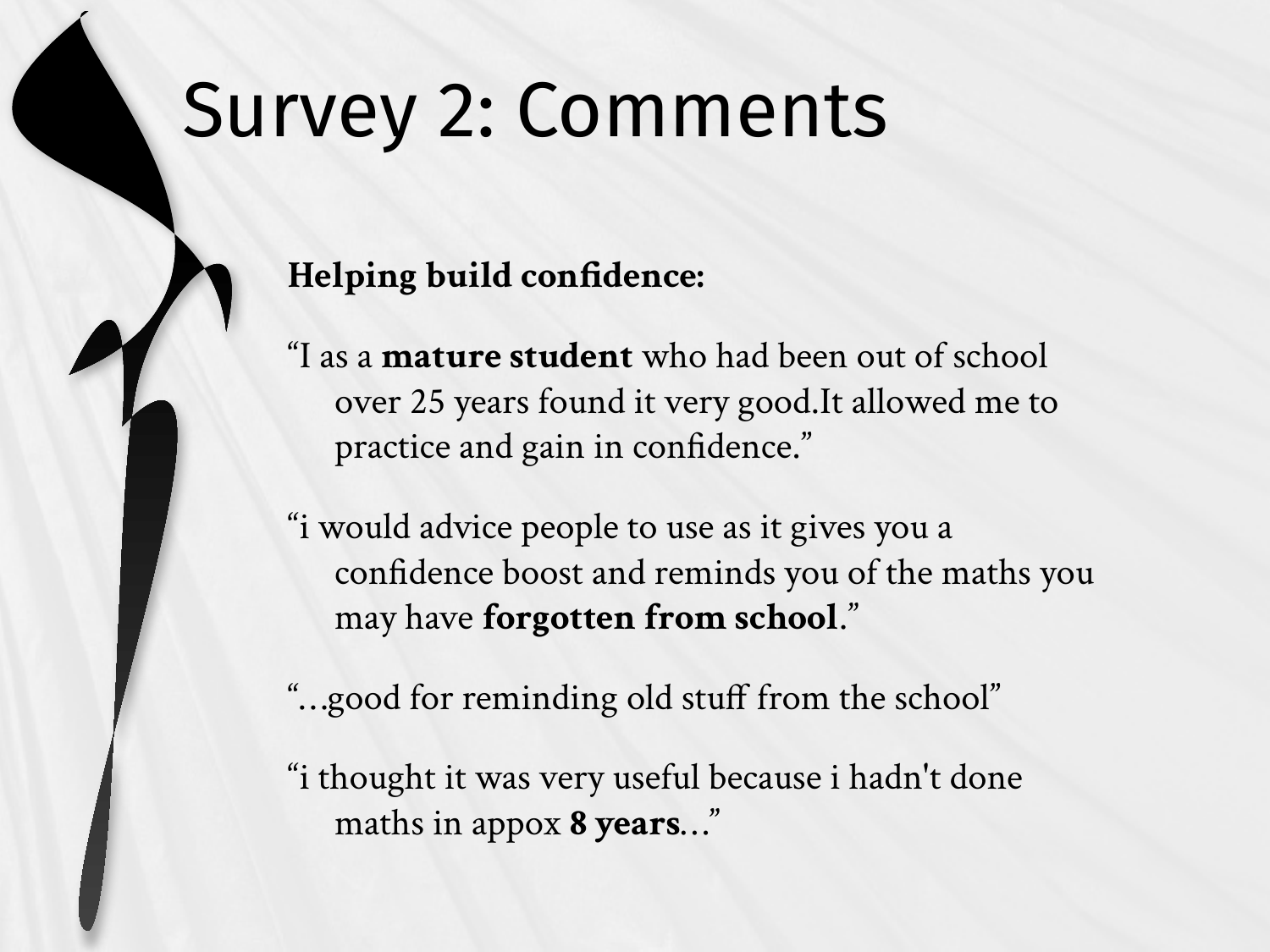

# Survey 2: Comments
Helping build confidence:
“I as a mature student who had been out of school over 25 years found it very good.It allowed me to practice and gain in confidence.”
“i would advice people to use as it gives you a confidence boost and reminds you of the maths you may have forgotten from school.”
“…good for reminding old stuff from the school”
“i thought it was very useful because i hadn't done maths in appox 8 years…”